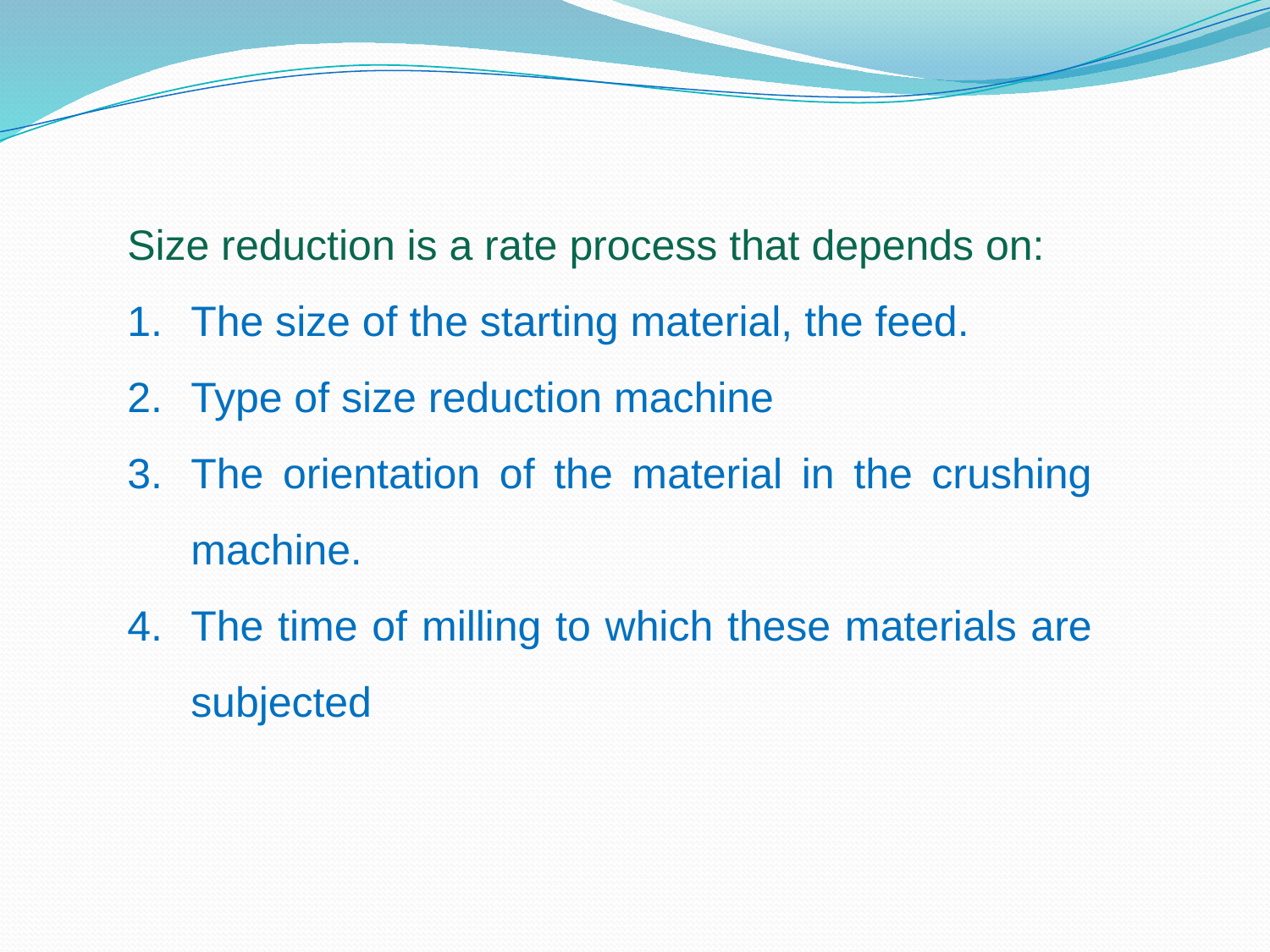

Size reduction is a rate process that depends on:
The size of the starting material, the feed.
Type of size reduction machine
The orientation of the material in the crushing machine.
The time of milling to which these materials are subjected